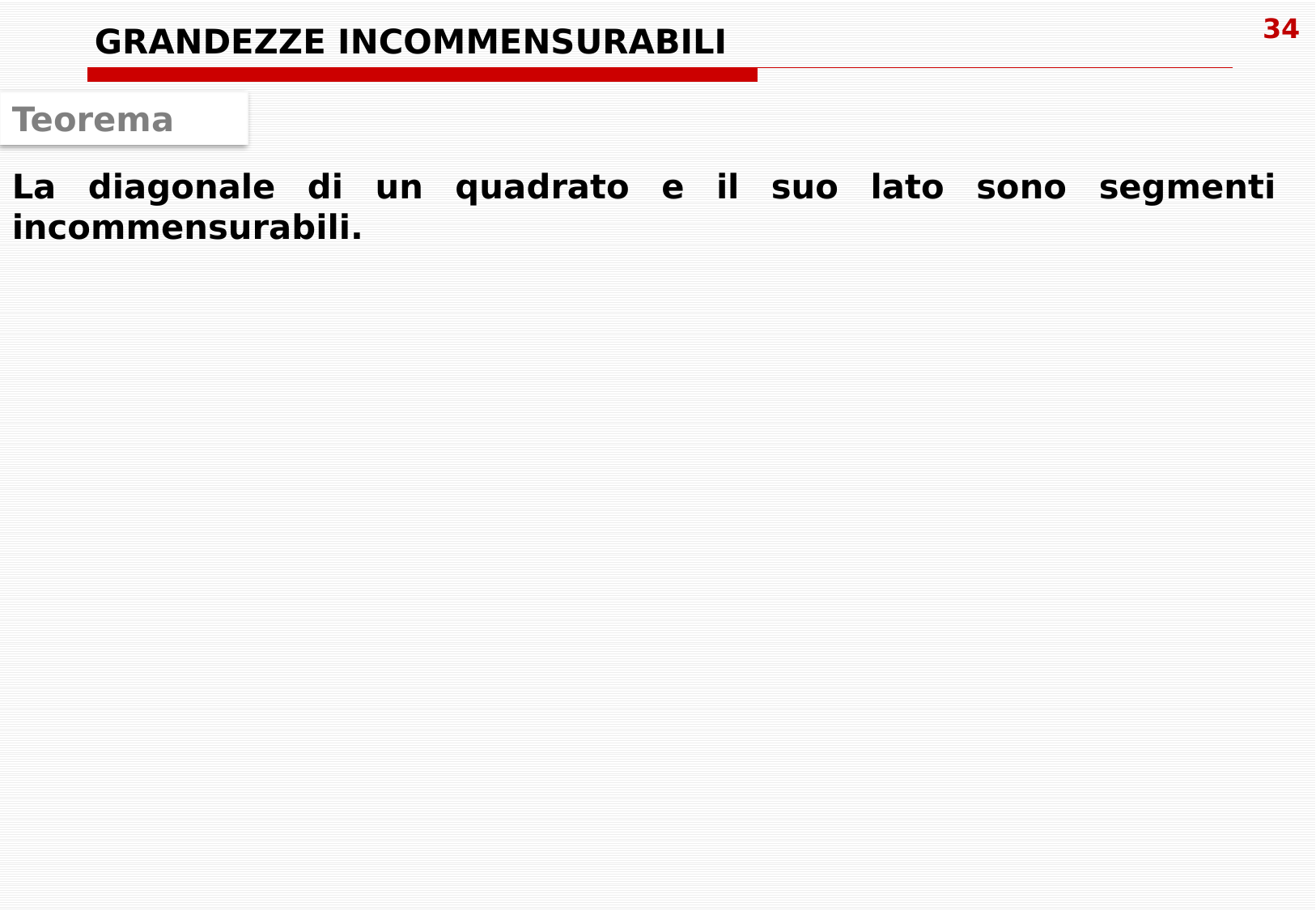

GRANDEZZE INCOMMENSURABILI
Teorema
La diagonale di un quadrato e il suo lato sono segmenti incommensurabili.